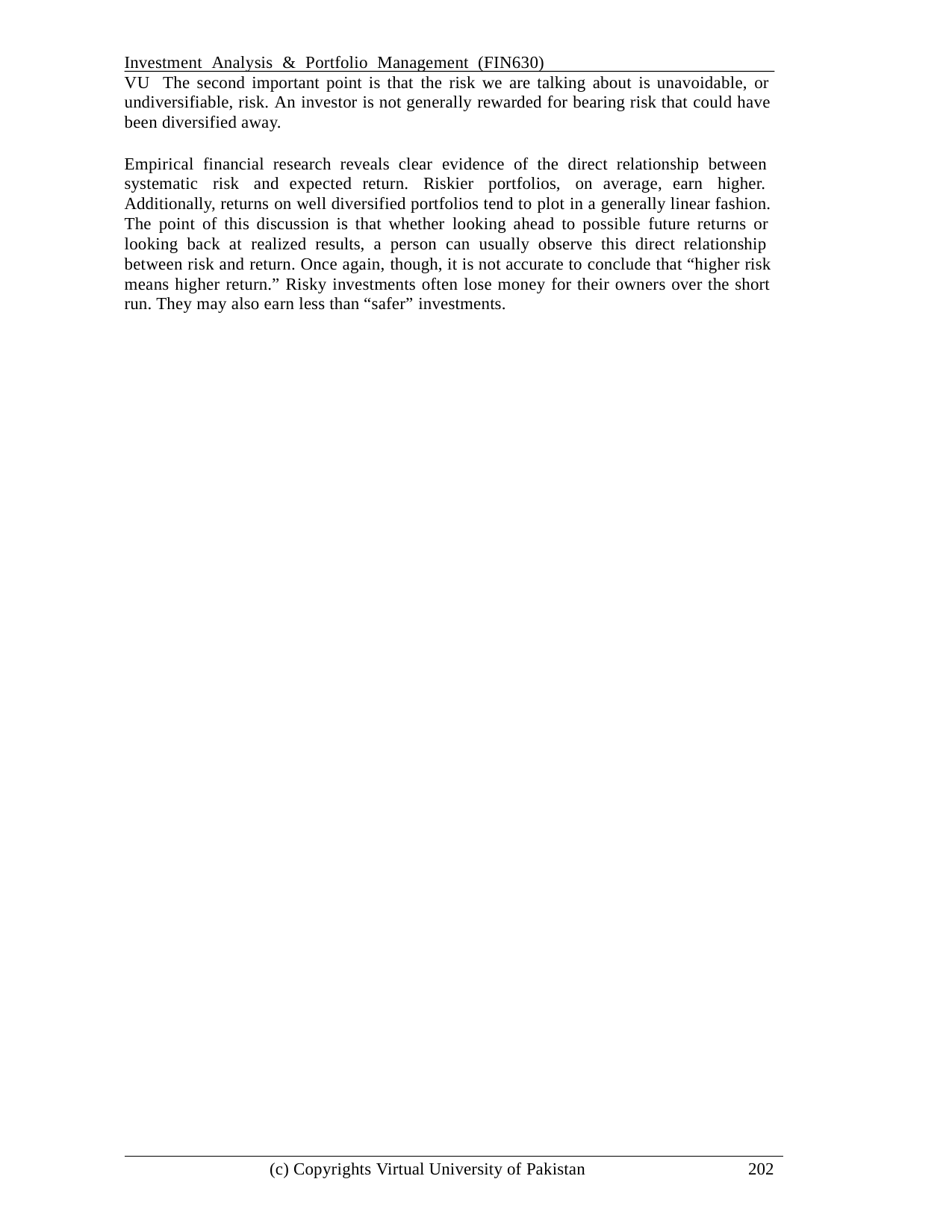

Investment Analysis & Portfolio Management (FIN630)	VU  The second important point is that the risk we are talking about is unavoidable, or  undiversifiable, risk. An investor is not generally rewarded for bearing risk that could have  been diversified away.

Empirical financial research reveals clear evidence of the direct relationship between  systematic risk and expected return. Riskier portfolios, on average, earn higher.  Additionally, returns on well diversified portfolios tend to plot in a generally linear fashion.  The point of this discussion is that whether looking ahead to possible future returns or  looking back at realized results, a person can usually observe this direct relationship  between risk and return. Once again, though, it is not accurate to conclude that “higher risk  means higher return.” Risky investments often lose money for their owners over the short  run. They may also earn less than “safer” investments.

(c) Copyrights Virtual University of Pakistan
202